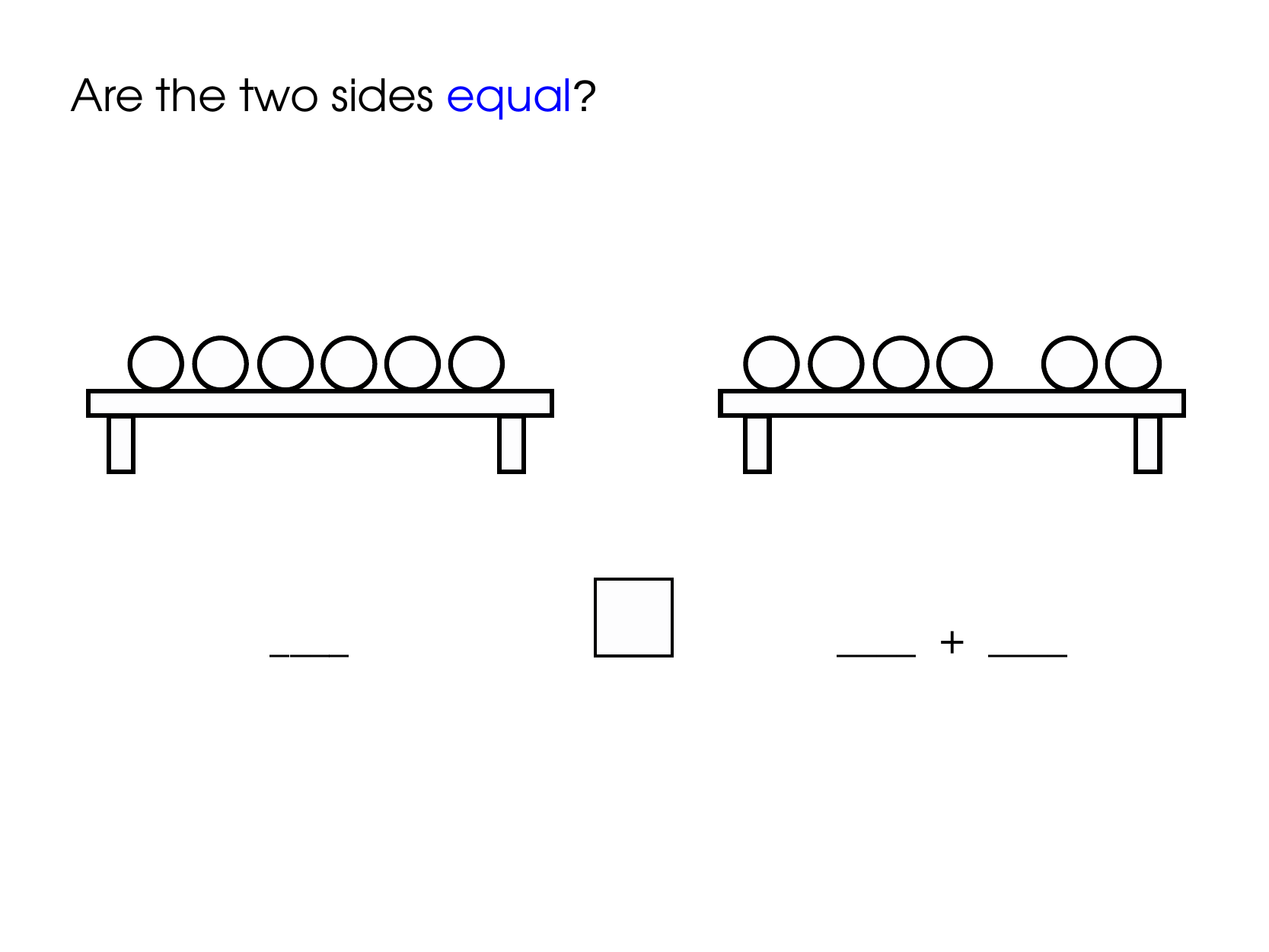

Are the two sides equal?

____
____  +  ____